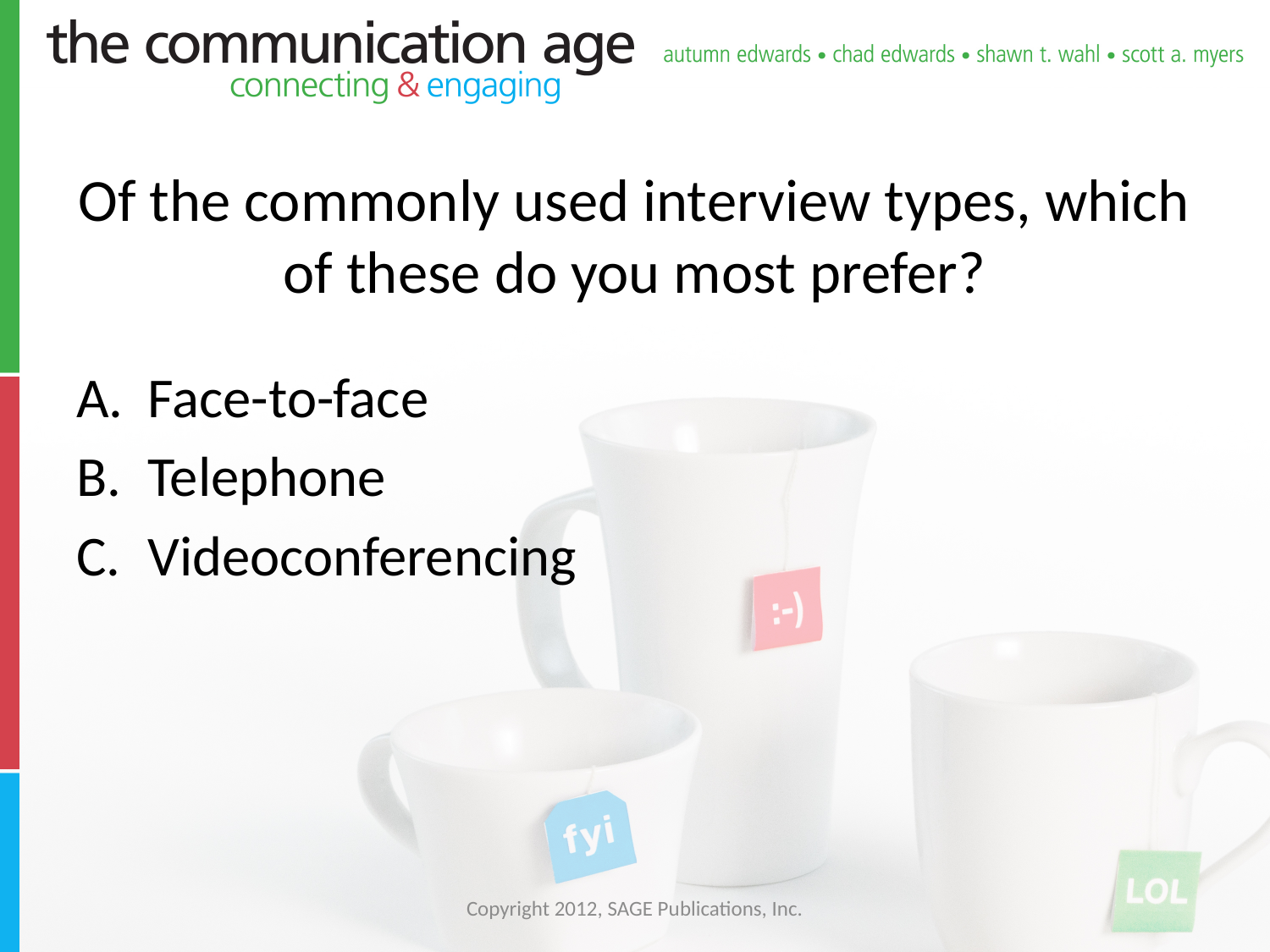

# Of the commonly used interview types, which of these do you most prefer?
Face-to-face
Telephone
Videoconferencing

Copyright 2012, SAGE Publications, Inc.